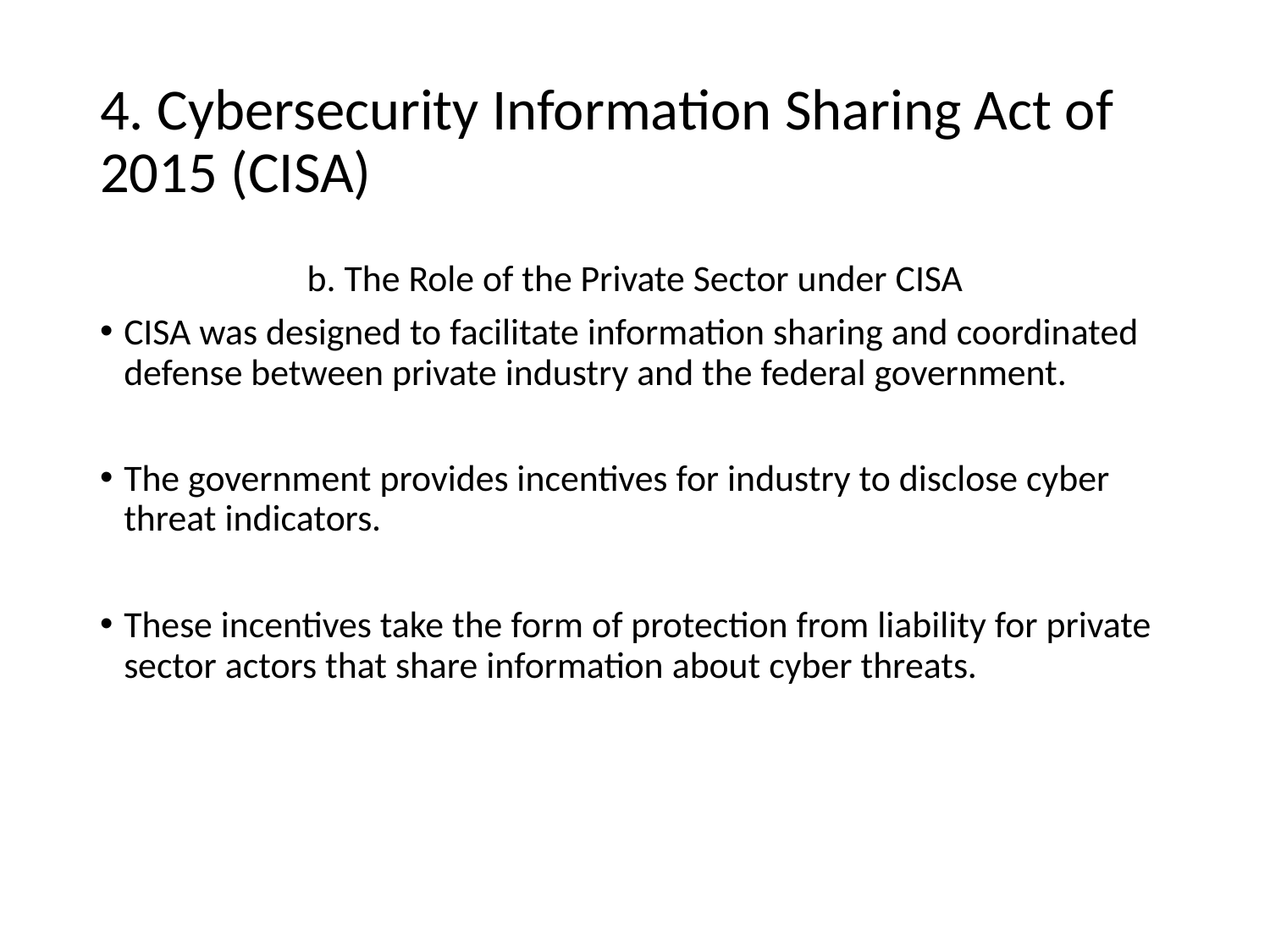

# 4. Cybersecurity Information Sharing Act of 2015 (CISA)
b. The Role of the Private Sector under CISA
CISA was designed to facilitate information sharing and coordinated defense between private industry and the federal government.

The government provides incentives for industry to disclose cyber threat indicators.

These incentives take the form of protection from liability for private sector actors that share information about cyber threats.